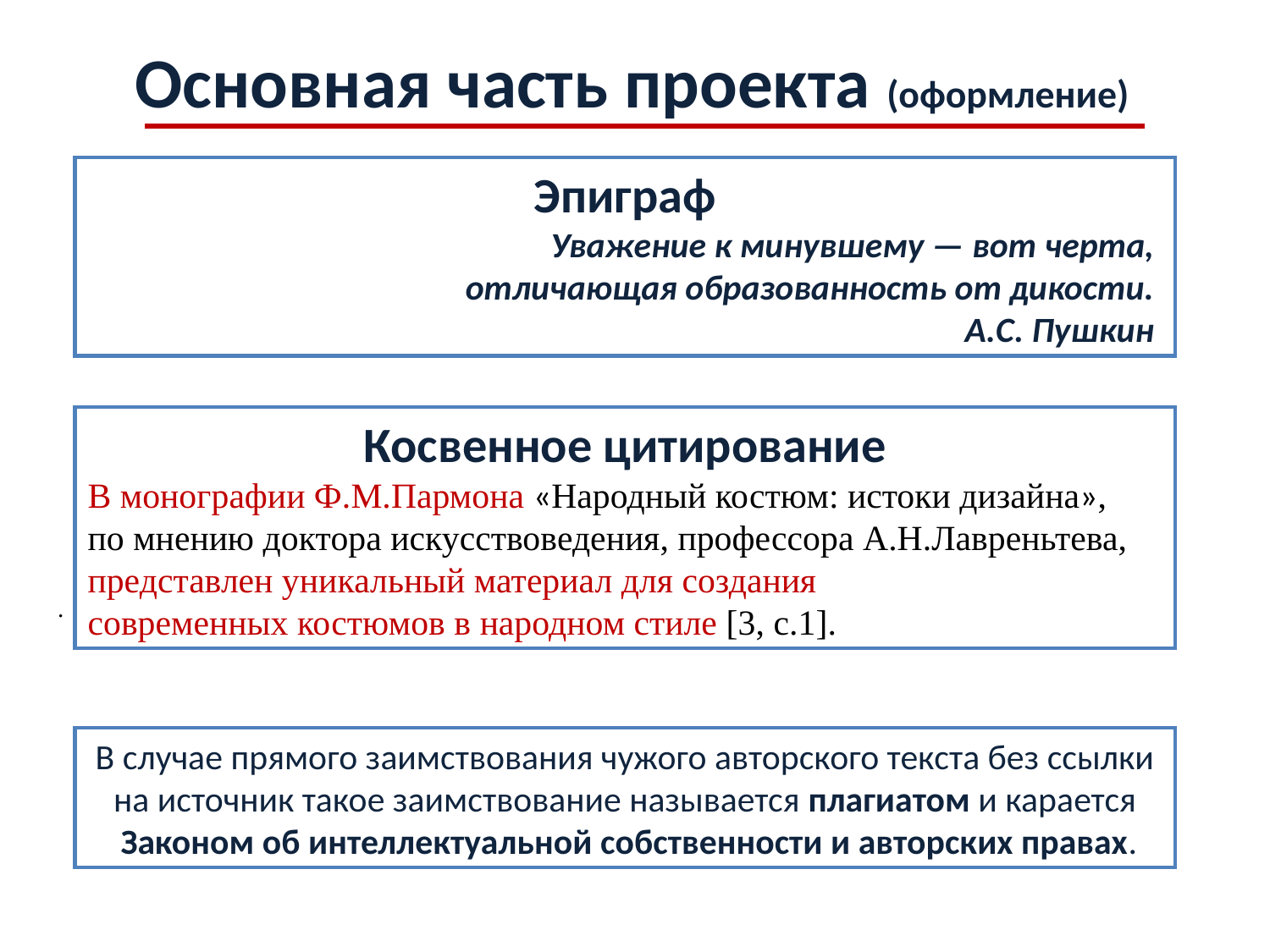

# Основная часть проекта (оформление)
Эпиграф
Уважение к минувшему — вот черта,
отличающая образованность от дикости.
А.С. Пушкин
Косвенное цитирование
В монографии Ф.М.Пармона «Народный костюм: истоки дизайна»,
по мнению доктора искусствоведения, профессора А.Н.Лавреньтева,
представлен уникальный материал для создания
современных костюмов в народном стиле [3, с.1].
.
В случае прямого заимствования чужого авторского текста без ссылки на источник такое заимствование называется плагиатом и карается  Законом об интеллектуальной собственности и авторских правах.